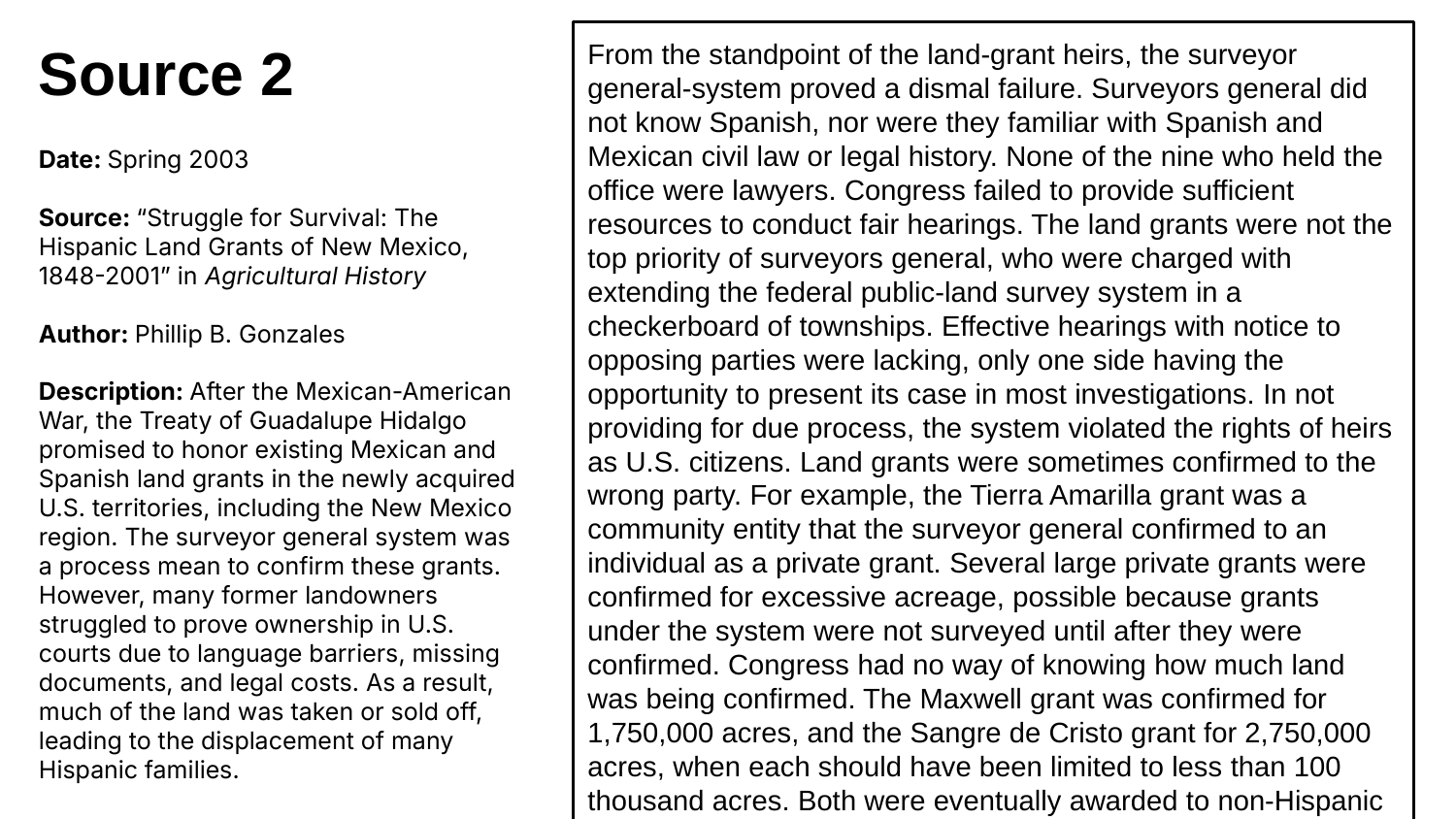

Source 2

Date: Spring 2003

Source: “Struggle for Survival: The Hispanic Land Grants of New Mexico, 1848-2001” in Agricultural History

Author: Phillip B. Gonzales

Description: After the Mexican-American War, the Treaty of Guadalupe Hidalgo promised to honor existing Mexican and Spanish land grants in the newly acquired U.S. territories, including the New Mexico region. The surveyor general system was a process mean to confirm these grants. However, many former landowners struggled to prove ownership in U.S. courts due to language barriers, missing documents, and legal costs. As a result, much of the land was taken or sold off, leading to the displacement of many Hispanic families.

From the standpoint of the land-grant heirs, the surveyor general-system proved a dismal failure. Surveyors general did not know Spanish, nor were they familiar with Spanish and Mexican civil law or legal history. None of the nine who held the office were lawyers. Congress failed to provide sufficient resources to conduct fair hearings. The land grants were not the top priority of surveyors general, who were charged with extending the federal public-land survey system in a checkerboard of townships. Effective hearings with notice to opposing parties were lacking, only one side having the opportunity to present its case in most investigations. In not providing for due process, the system violated the rights of heirs as U.S. citizens. Land grants were sometimes confirmed to the wrong party. For example, the Tierra Amarilla grant was a community entity that the surveyor general confirmed to an individual as a private grant. Several large private grants were confirmed for excessive acreage, possible because grants under the system were not surveyed until after they were confirmed. Congress had no way of knowing how much land was being confirmed. The Maxwell grant was confirmed for 1,750,000 acres, and the Sangre de Cristo grant for 2,750,000 acres, when each should have been limited to less than 100 thousand acres. Both were eventually awarded to non-Hispanic colonizers.